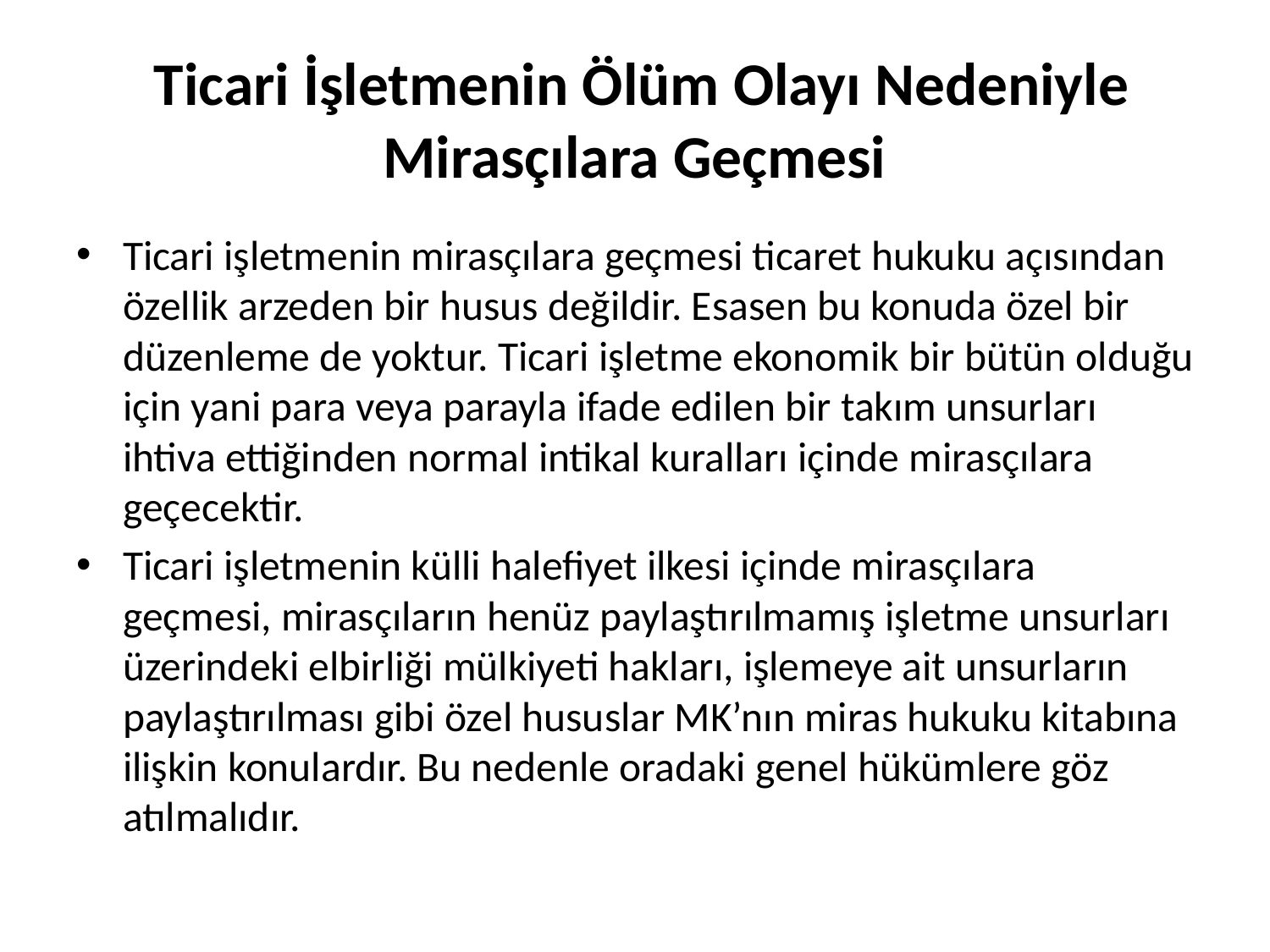

# Ticari İşletmenin Ölüm Olayı Nedeniyle Mirasçılara Geçmesi
Ticari işletmenin mirasçılara geçmesi ticaret hukuku açısından özellik arzeden bir husus değildir. Esasen bu konuda özel bir düzenleme de yoktur. Ticari işletme ekonomik bir bütün olduğu için yani para veya parayla ifade edilen bir takım unsurları ihtiva ettiğinden normal intikal kuralları içinde mirasçılara geçecektir.
Ticari işletmenin külli halefiyet ilkesi içinde mirasçılara geçmesi, mirasçıların henüz paylaştırılmamış işletme unsurları üzerindeki elbirliği mülkiyeti hakları, işlemeye ait unsurların paylaştırılması gibi özel hususlar MK’nın miras hukuku kitabına ilişkin konulardır. Bu nedenle oradaki genel hükümlere göz atılmalıdır.